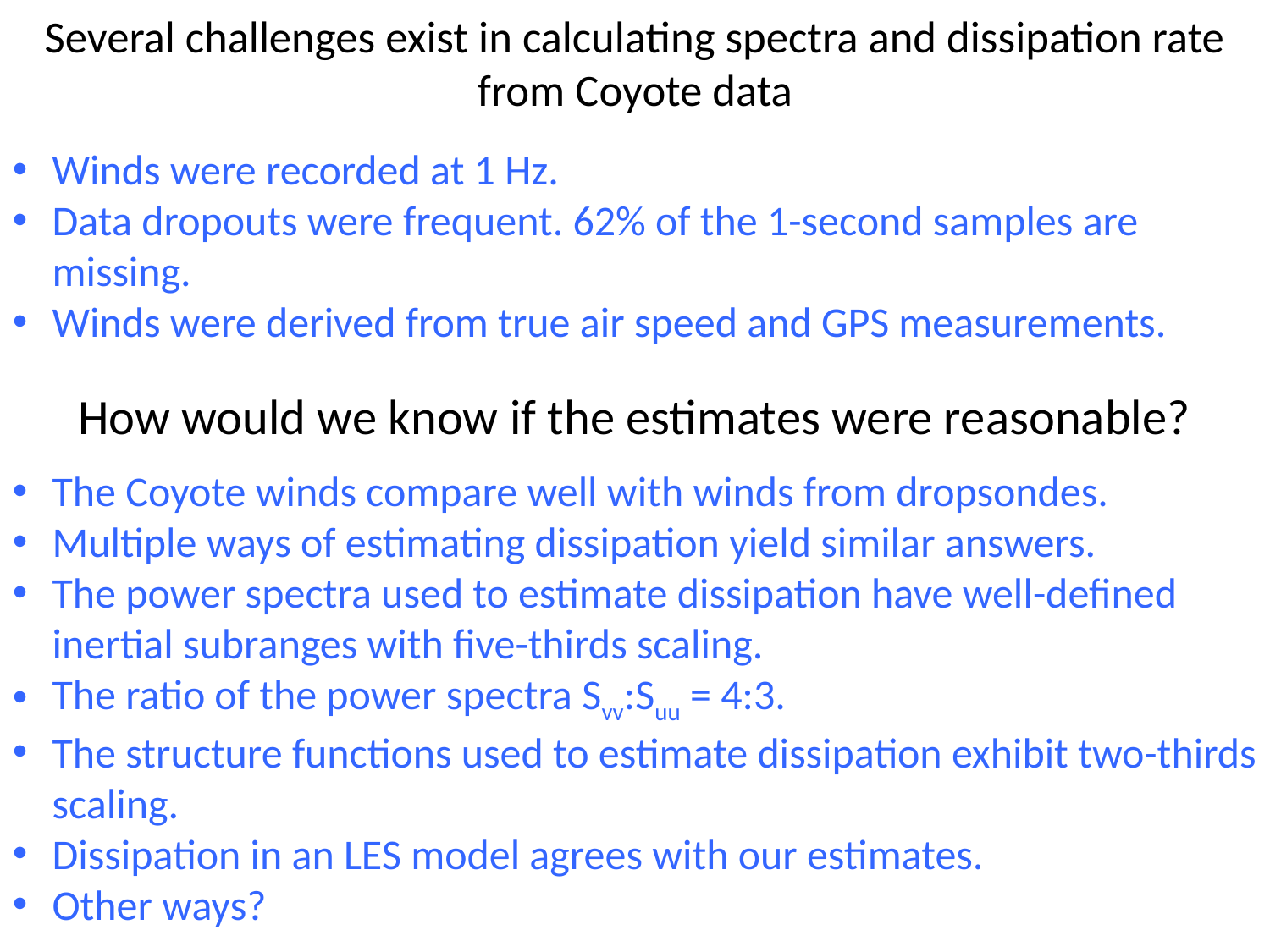

# Several challenges exist in calculating spectra and dissipation rate from Coyote data
Winds were recorded at 1 Hz.
Data dropouts were frequent. 62% of the 1-second samples are missing.
Winds were derived from true air speed and GPS measurements.
How would we know if the estimates were reasonable?
The Coyote winds compare well with winds from dropsondes.
Multiple ways of estimating dissipation yield similar answers.
The power spectra used to estimate dissipation have well-defined inertial subranges with five-thirds scaling.
The ratio of the power spectra Svv:Suu = 4:3.
The structure functions used to estimate dissipation exhibit two-thirds scaling.
Dissipation in an LES model agrees with our estimates.
Other ways?